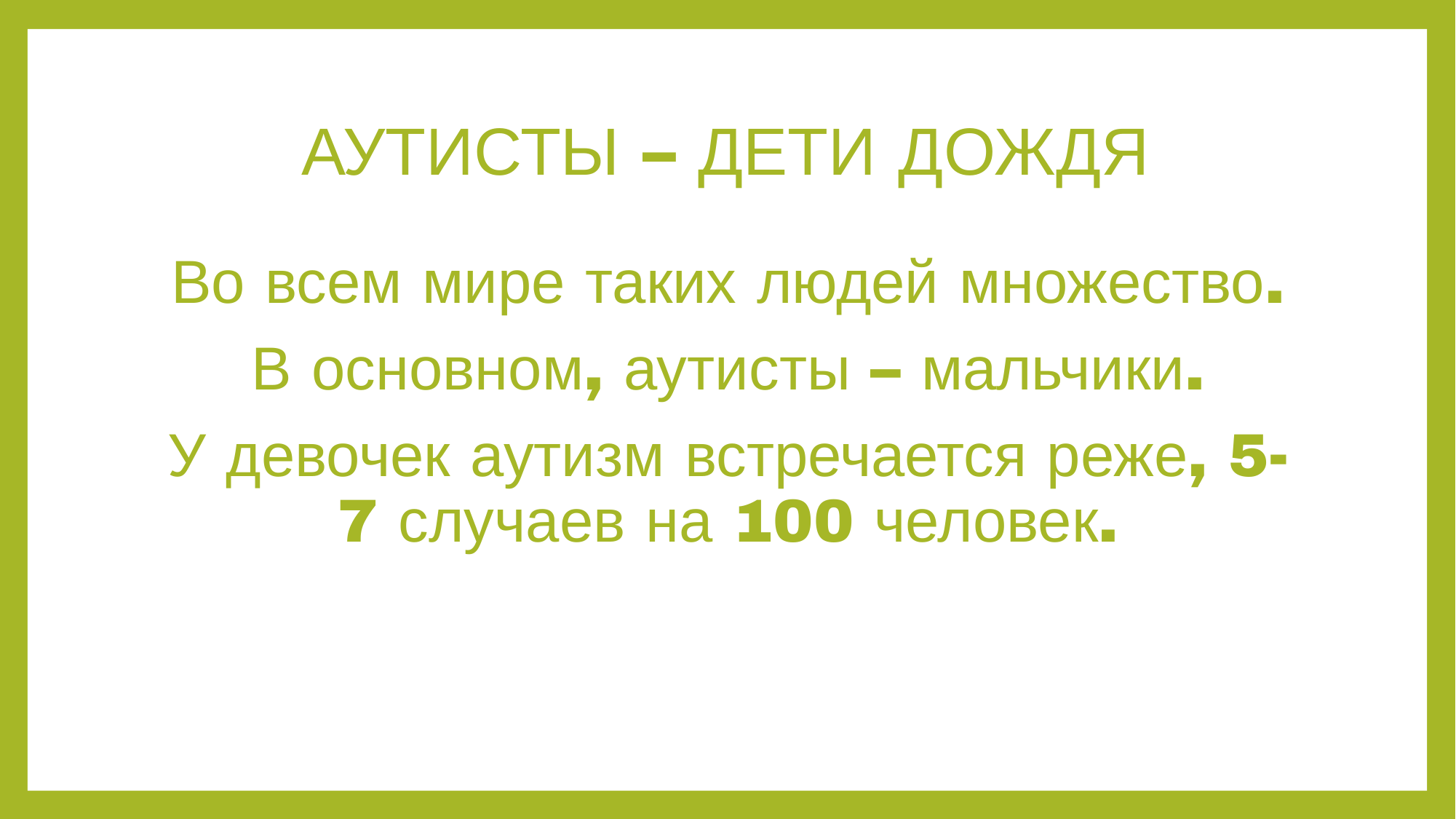

# АУТИСТЫ – ДЕТИ ДОЖДЯ
Во всем мире таких людей множество.
В основном, аутисты – мальчики.
У девочек аутизм встречается реже, 5-7 случаев на 100 человек.